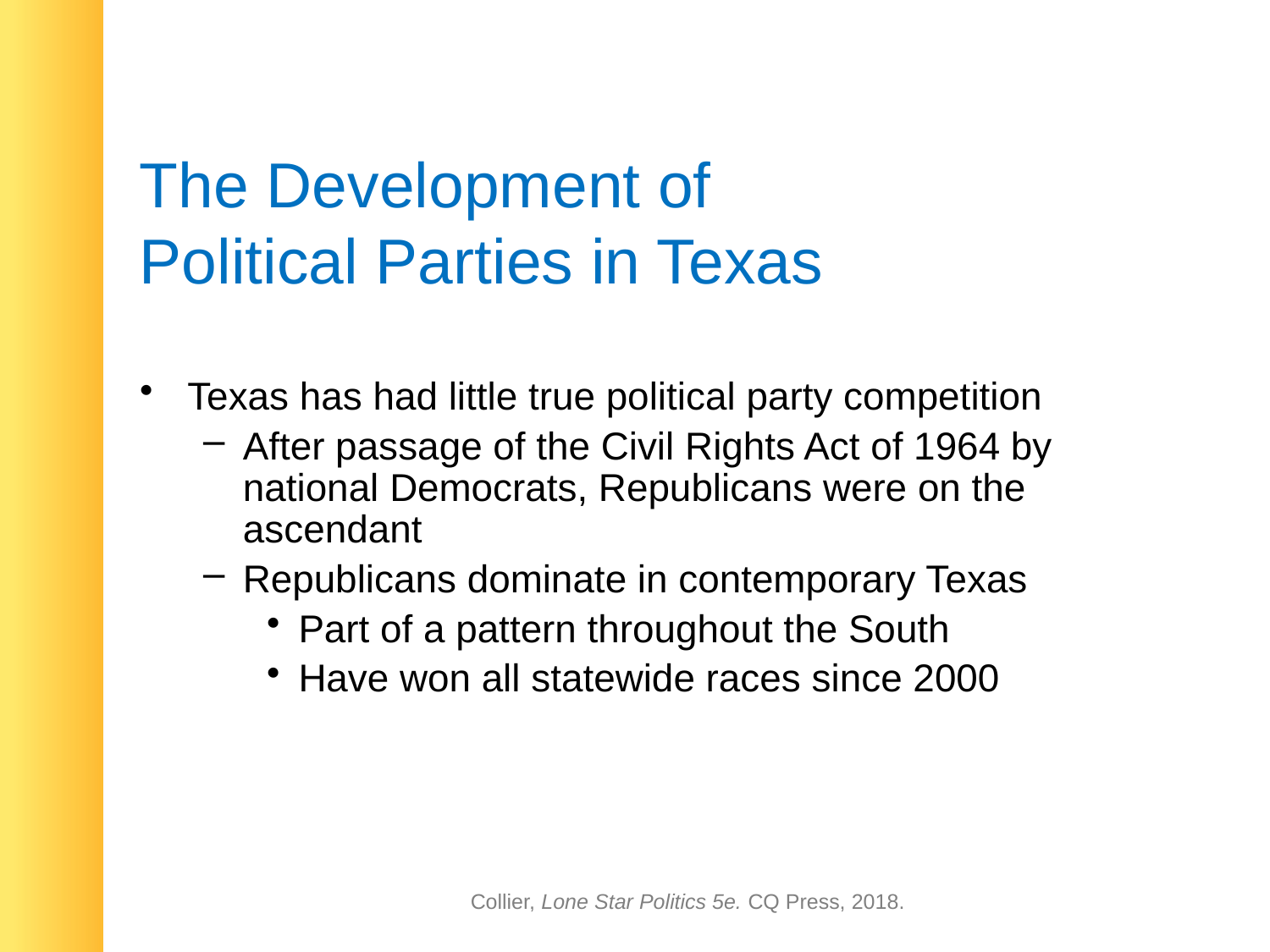

# The Development of Political Parties in Texas
Texas has had little true political party competition
After passage of the Civil Rights Act of 1964 by national Democrats, Republicans were on the ascendant
Republicans dominate in contemporary Texas
Part of a pattern throughout the South
Have won all statewide races since 2000
Collier, Lone Star Politics 5e. CQ Press, 2018.